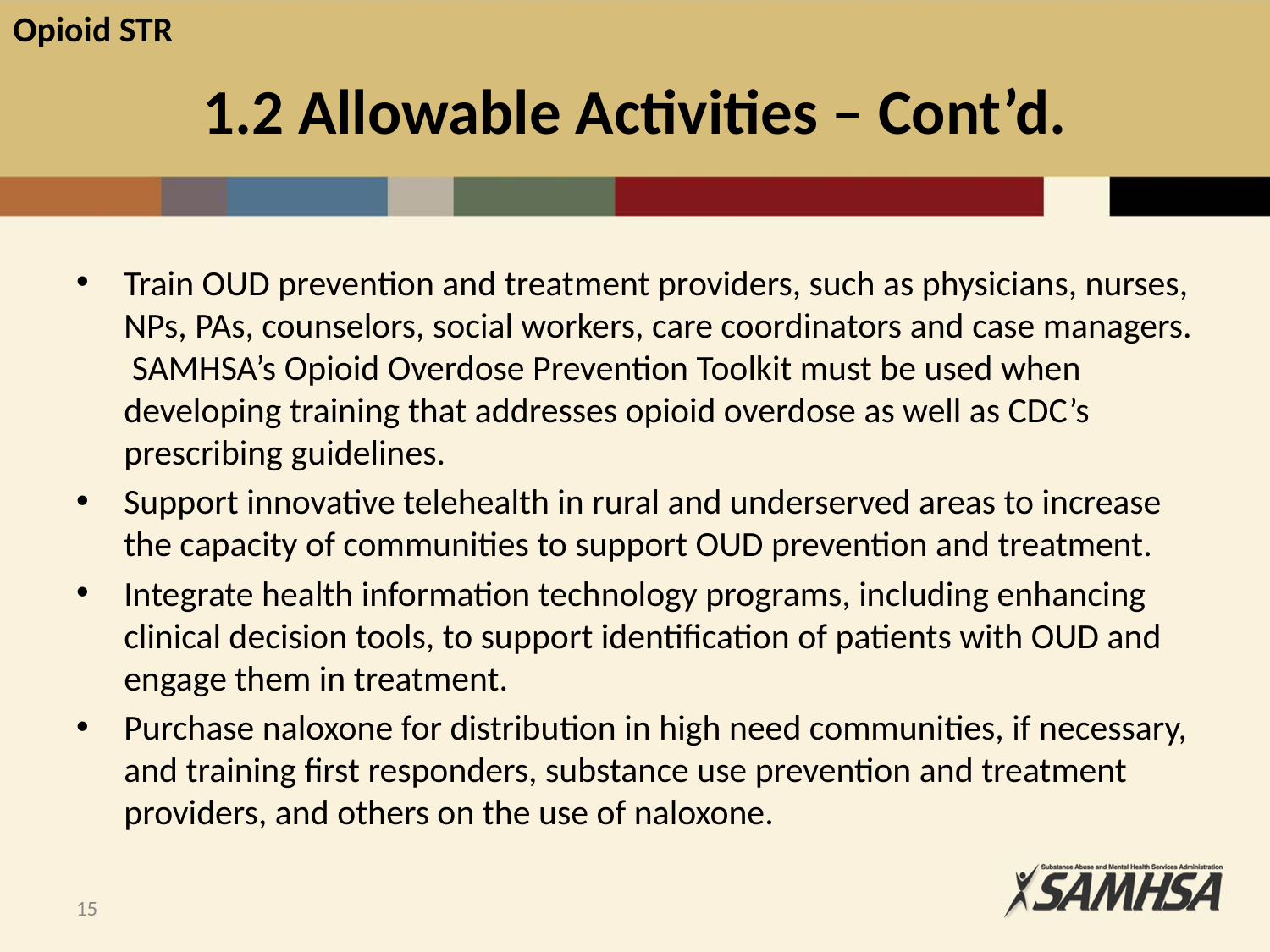

# 1.2 Allowable Activities – Cont’d.
Train OUD prevention and treatment providers, such as physicians, nurses, NPs, PAs, counselors, social workers, care coordinators and case managers.  SAMHSA’s Opioid Overdose Prevention Toolkit must be used when developing training that addresses opioid overdose as well as CDC’s prescribing guidelines.
Support innovative telehealth in rural and underserved areas to increase the capacity of communities to support OUD prevention and treatment.
Integrate health information technology programs, including enhancing clinical decision tools, to support identification of patients with OUD and engage them in treatment.
Purchase naloxone for distribution in high need communities, if necessary, and training first responders, substance use prevention and treatment providers, and others on the use of naloxone.
15